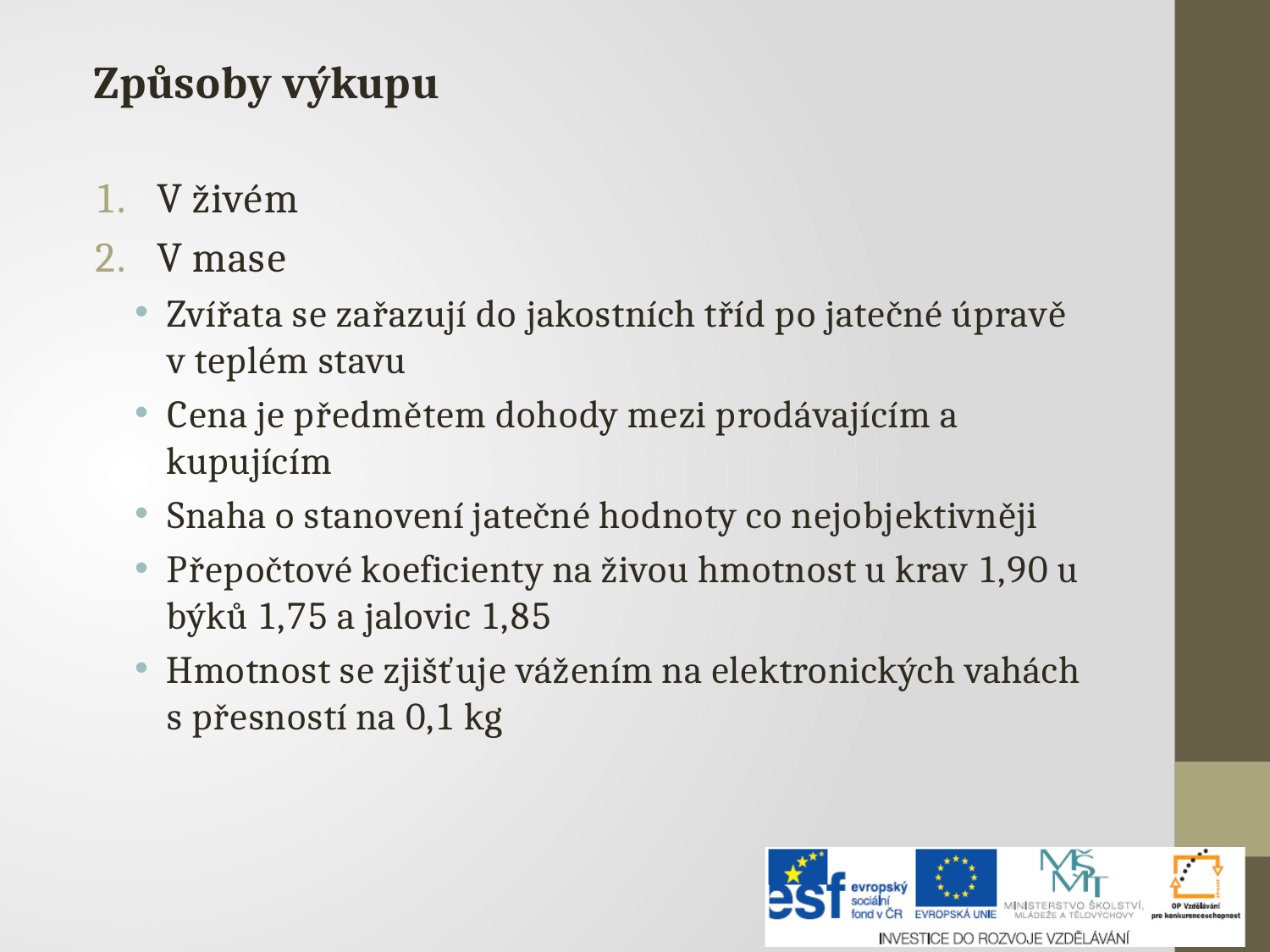

Způsoby výkupu

V živém
V mase
Zvířata se zařazují do jakostních tříd po jatečné úpravě v teplém stavu
Cena je předmětem dohody mezi prodávajícím a kupujícím
Snaha o stanovení jatečné hodnoty co nejobjektivněji
Přepočtové koeficienty na živou hmotnost u krav 1,90 u býků 1,75 a jalovic 1,85
Hmotnost se zjišťuje vážením na elektronických vahách s přesností na 0,1 kg